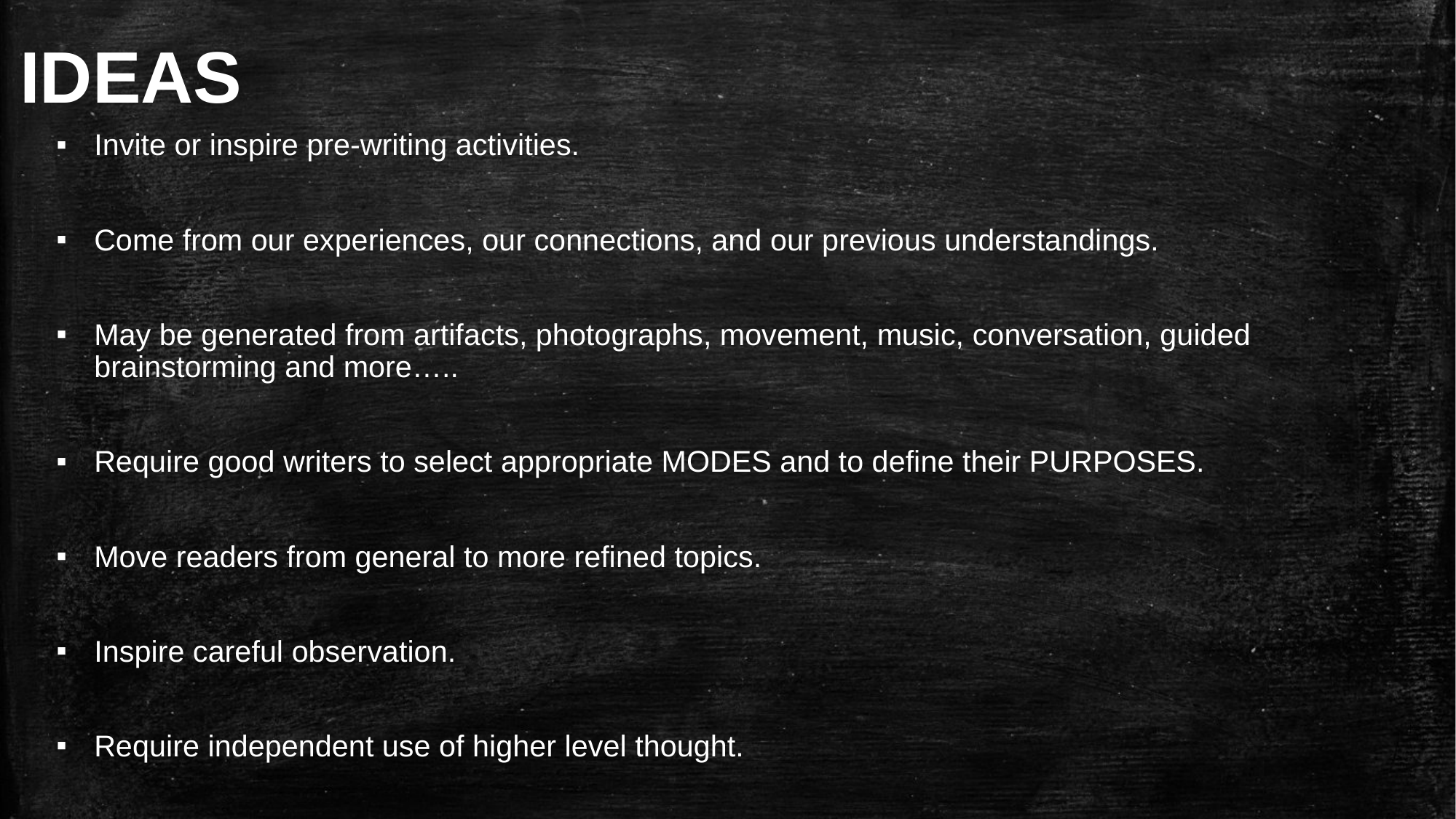

IDEAS
Invite or inspire pre-writing activities.

Come from our experiences, our connections, and our previous understandings.

May be generated from artifacts, photographs, movement, music, conversation, guided brainstorming and more…..

Require good writers to select appropriate MODES and to define their PURPOSES.

Move readers from general to more refined topics.

Inspire careful observation.

Require independent use of higher level thought.